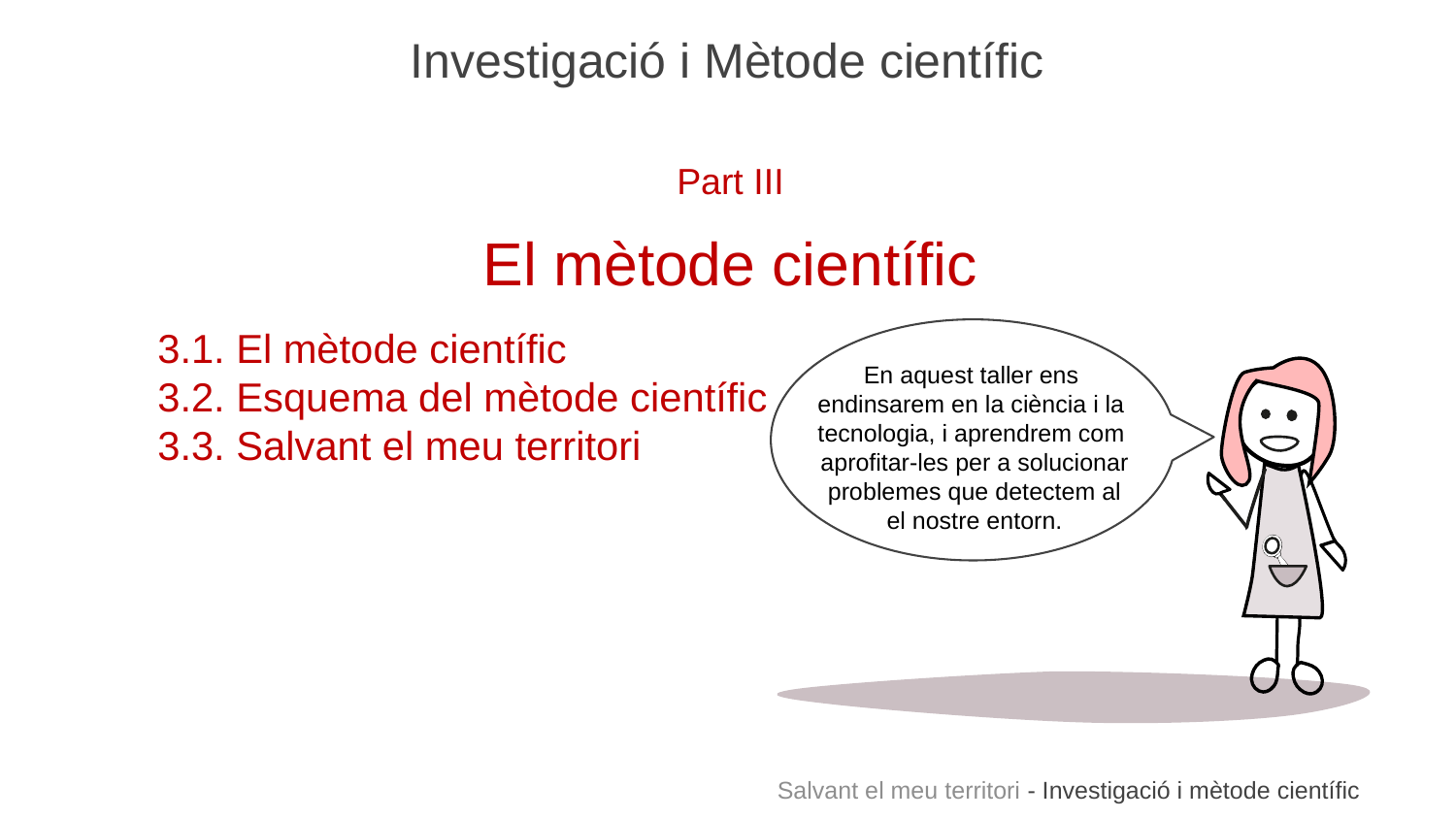

# Investigació i Mètode científic
Part III
El mètode científic
3.1. El mètode científic
3.2. Esquema del mètode científic
3.3. Salvant el meu territori

En aquest taller ens
endinsarem en la ciència i la
tecnologia, i aprendrem com
 aprofitar-les per a solucionar
 problemes que detectem al
 el nostre entorn.

Salvant el meu territori - Investigació i mètode científic